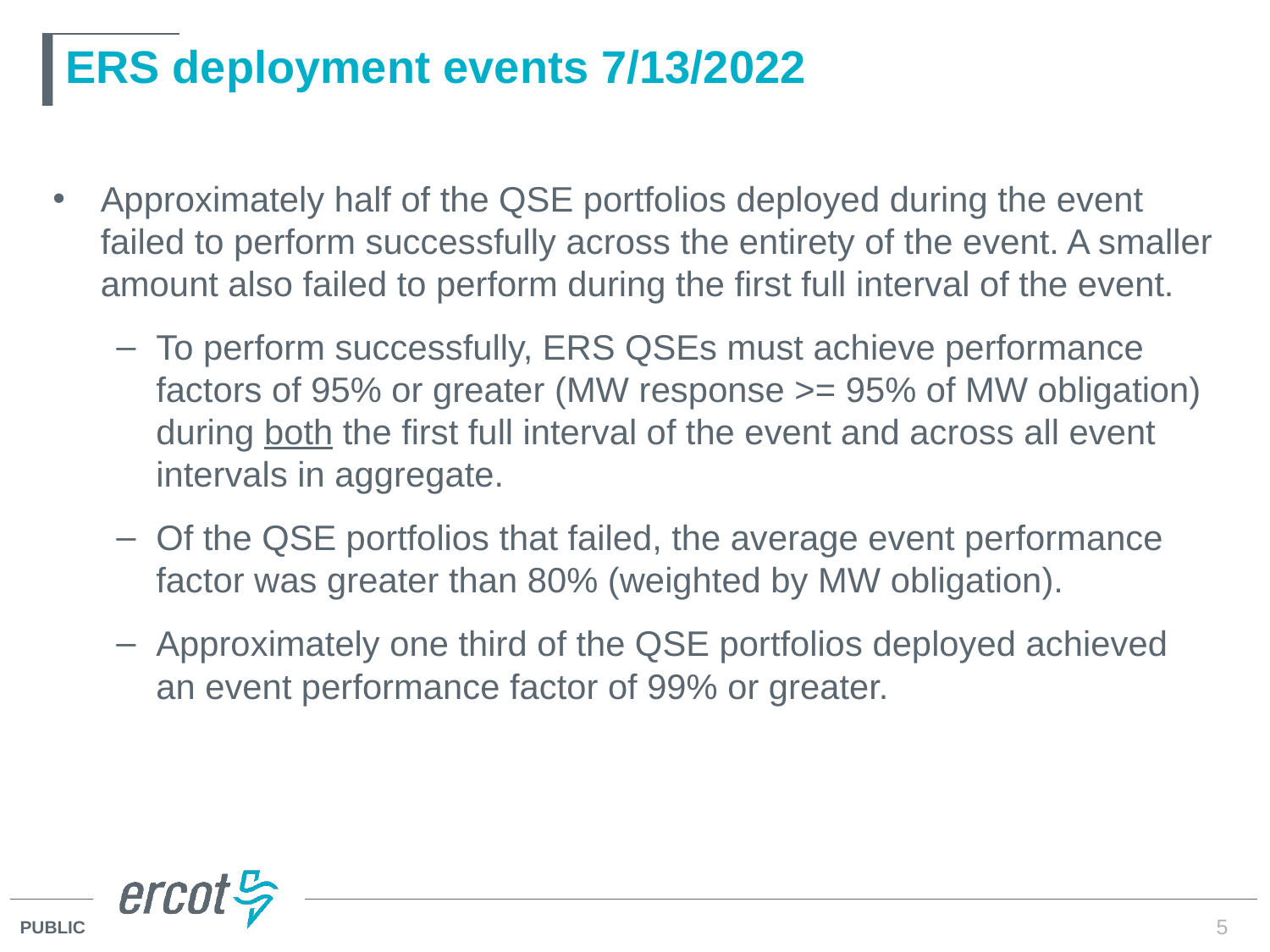

# ERS deployment events 7/13/2022

Approximately half of the QSE portfolios deployed during the event failed to perform successfully across the entirety of the event. A smaller amount also failed to perform during the first full interval of the event.
To perform successfully, ERS QSEs must achieve performance factors of 95% or greater (MW response >= 95% of MW obligation) during both the first full interval of the event and across all event intervals in aggregate.
Of the QSE portfolios that failed, the average event performance factor was greater than 80% (weighted by MW obligation).
Approximately one third of the QSE portfolios deployed achieved an event performance factor of 99% or greater.
5